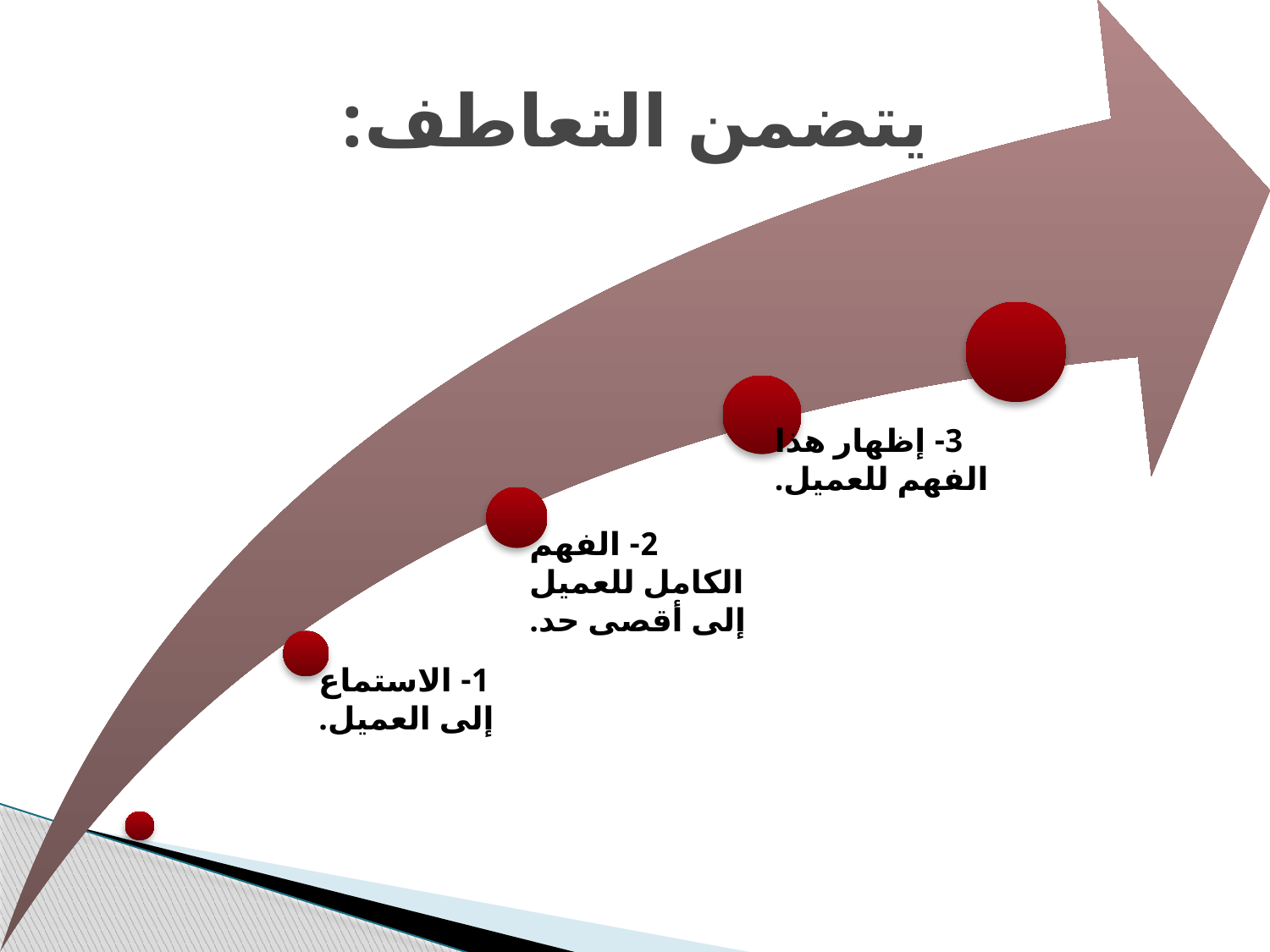

2- الفهم الكامل للعميل إلى أقصى حد.
3- إظهار هذا الفهم للعميل.
# يتضمن التعاطف: